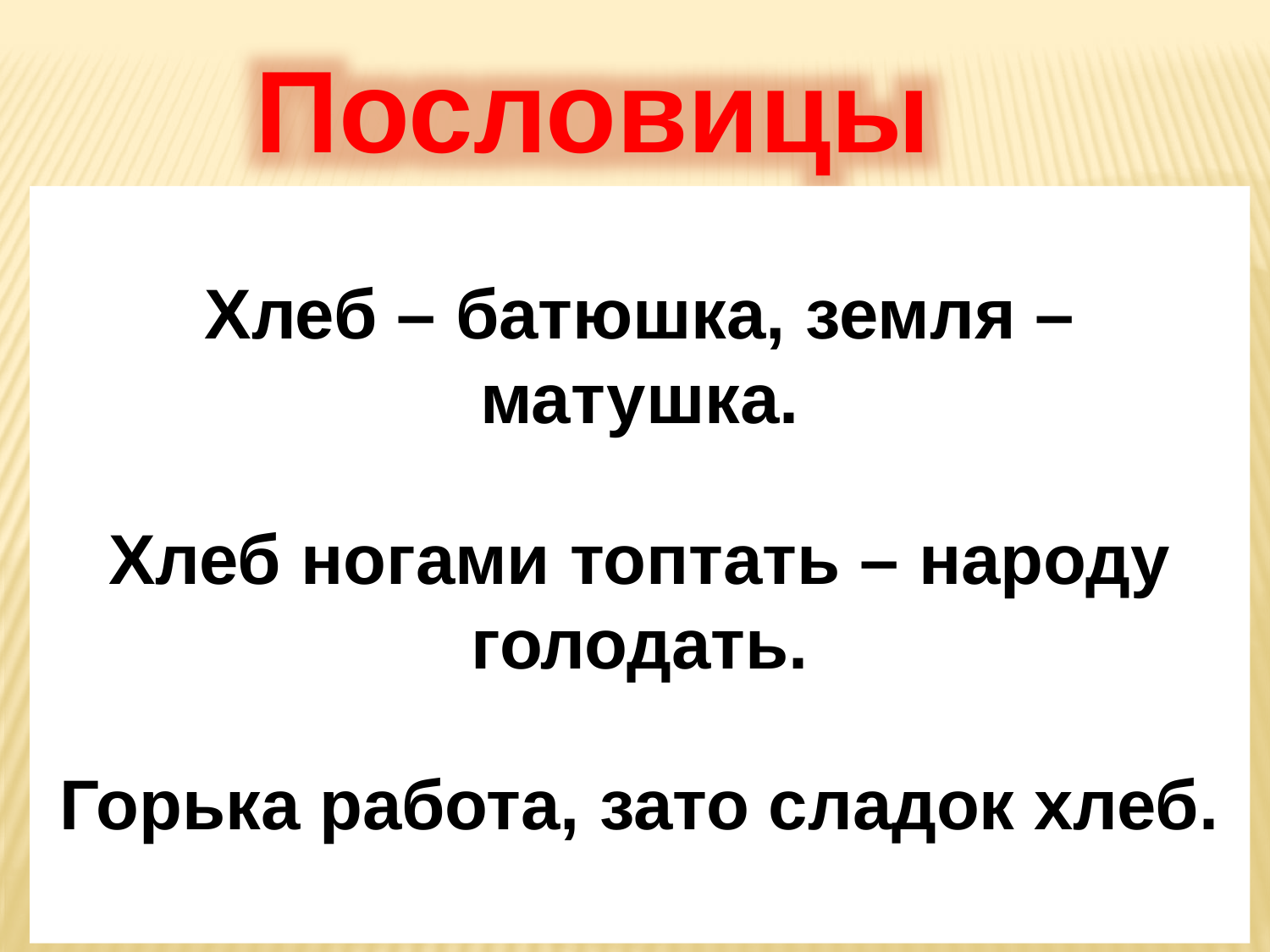

Пословицы

Хлеб – батюшка, земля – матушка.

Хлеб ногами топтать – народу голодать.

Горька работа, зато сладок хлеб.